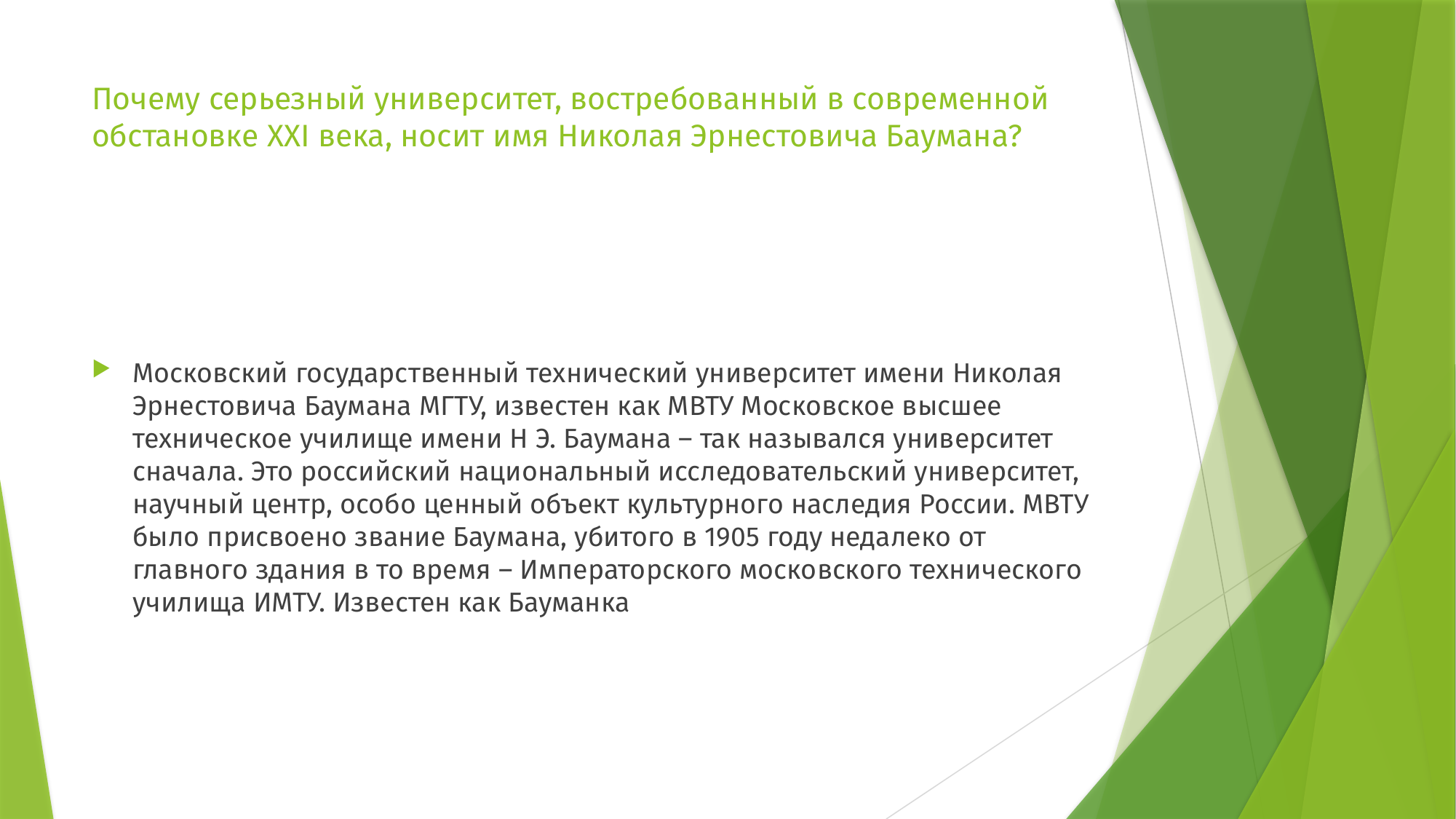

# Почему серьезный университет, востребованный в современной обстановке XXI века, носит имя Николая Эрнестовича Баумана?
Московский государственный технический университет имени Николая Эрнестовича Баумана МГТУ, известен как МВТУ Московское высшее техническое училище имени Н Э. Баумана – так назывался университет сначала. Это российский национальный исследовательский университет, научный центр, особо ценный объект культурного наследия России. МВТУ было присвоено звание Баумана, убитого в 1905 году недалеко от главного здания в то время – Императорского московского технического училища ИМТУ. Известен как Бауманка